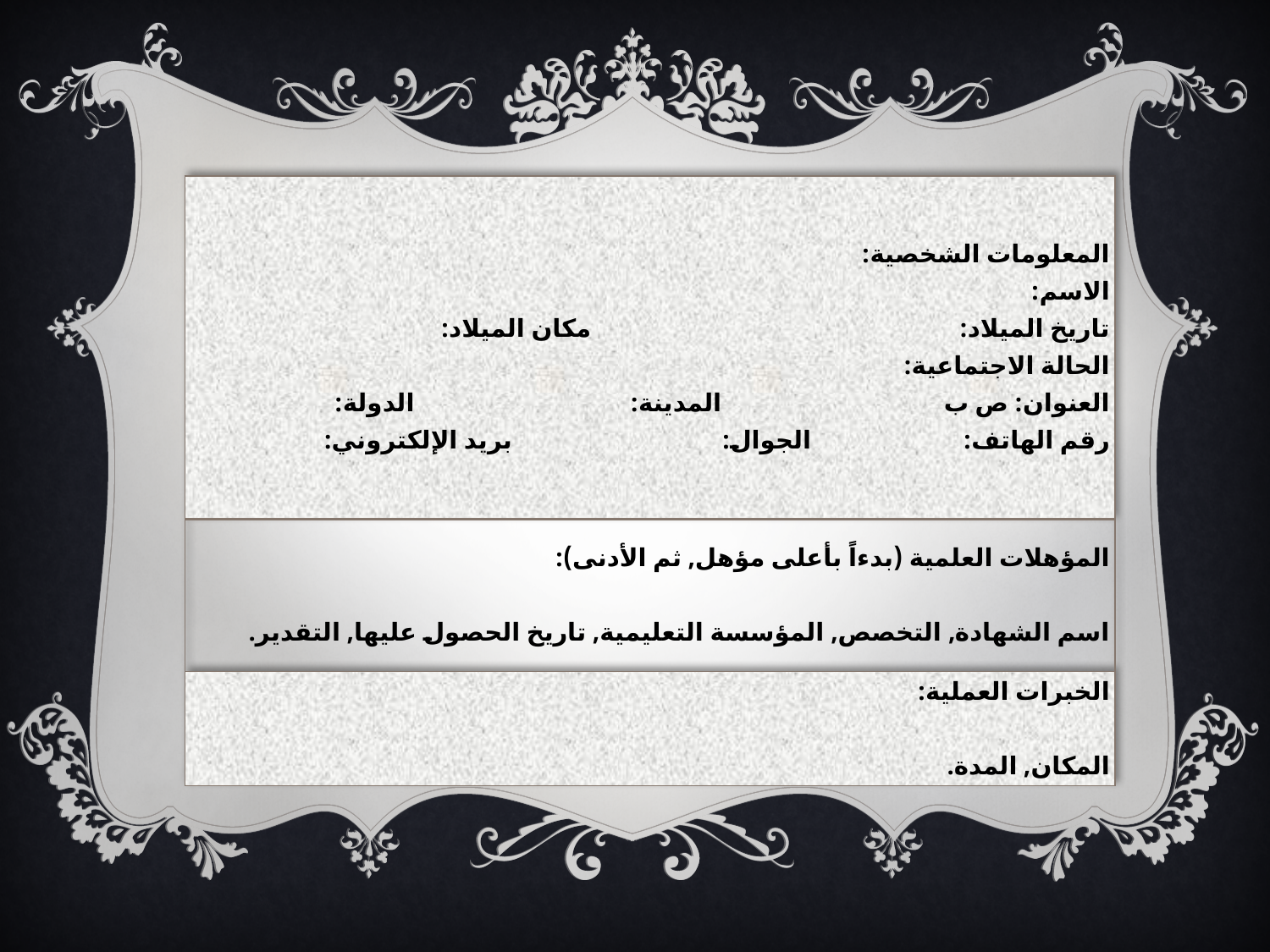

| المعلومات الشخصية: الاسم: تاريخ الميلاد: مكان الميلاد: الحالة الاجتماعية: العنوان: ص ب المدينة: الدولة: رقم الهاتف: الجوال: بريد الإلكتروني: |
| --- |
| المؤهلات العلمية (بدءاً بأعلى مؤهل, ثم الأدنى):   اسم الشهادة, التخصص, المؤسسة التعليمية, تاريخ الحصول عليها, التقدير. |
| الخبرات العملية:   المكان, المدة. |